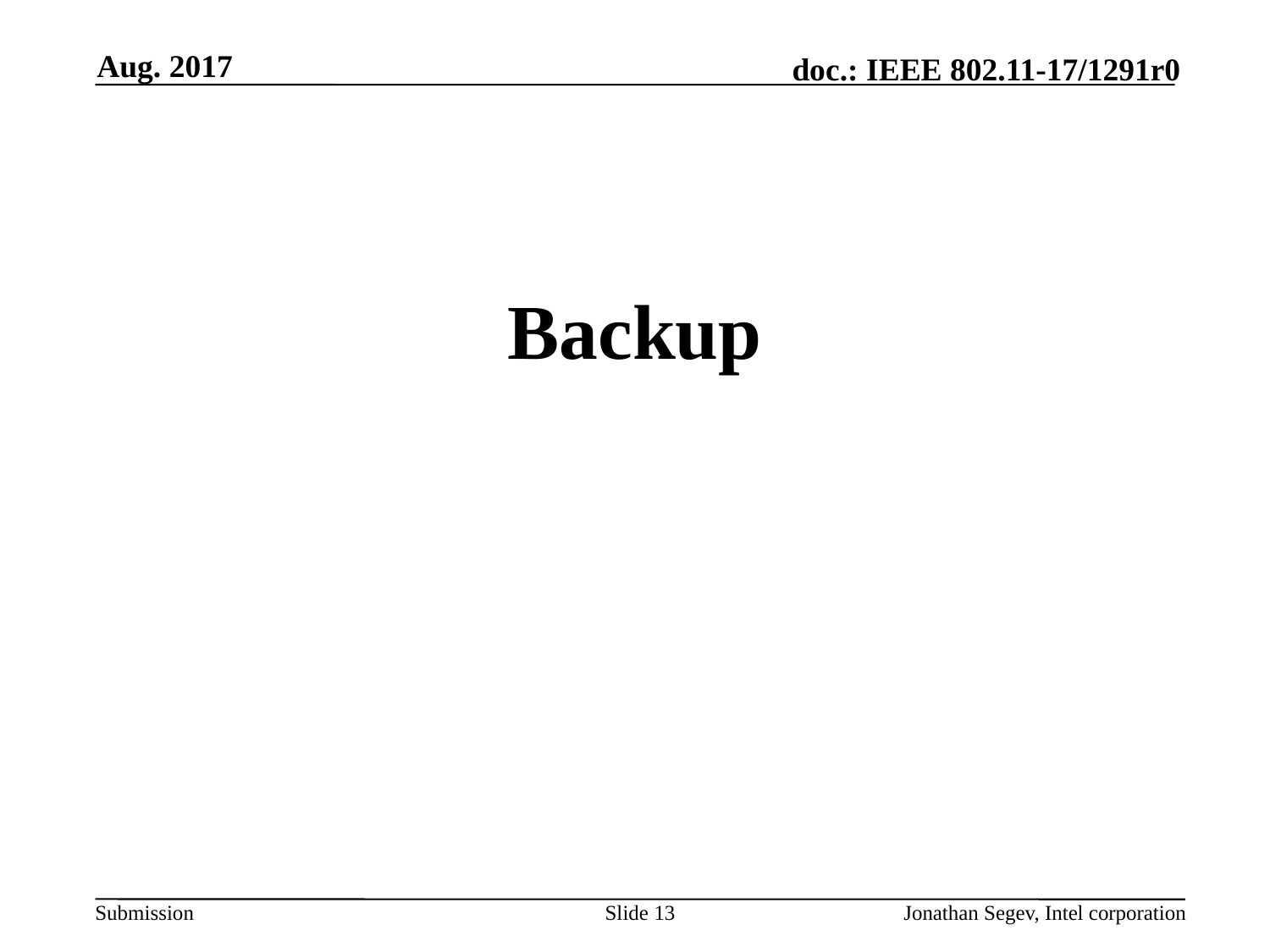

Aug. 2017
#
Backup
Slide 13
Jonathan Segev, Intel corporation